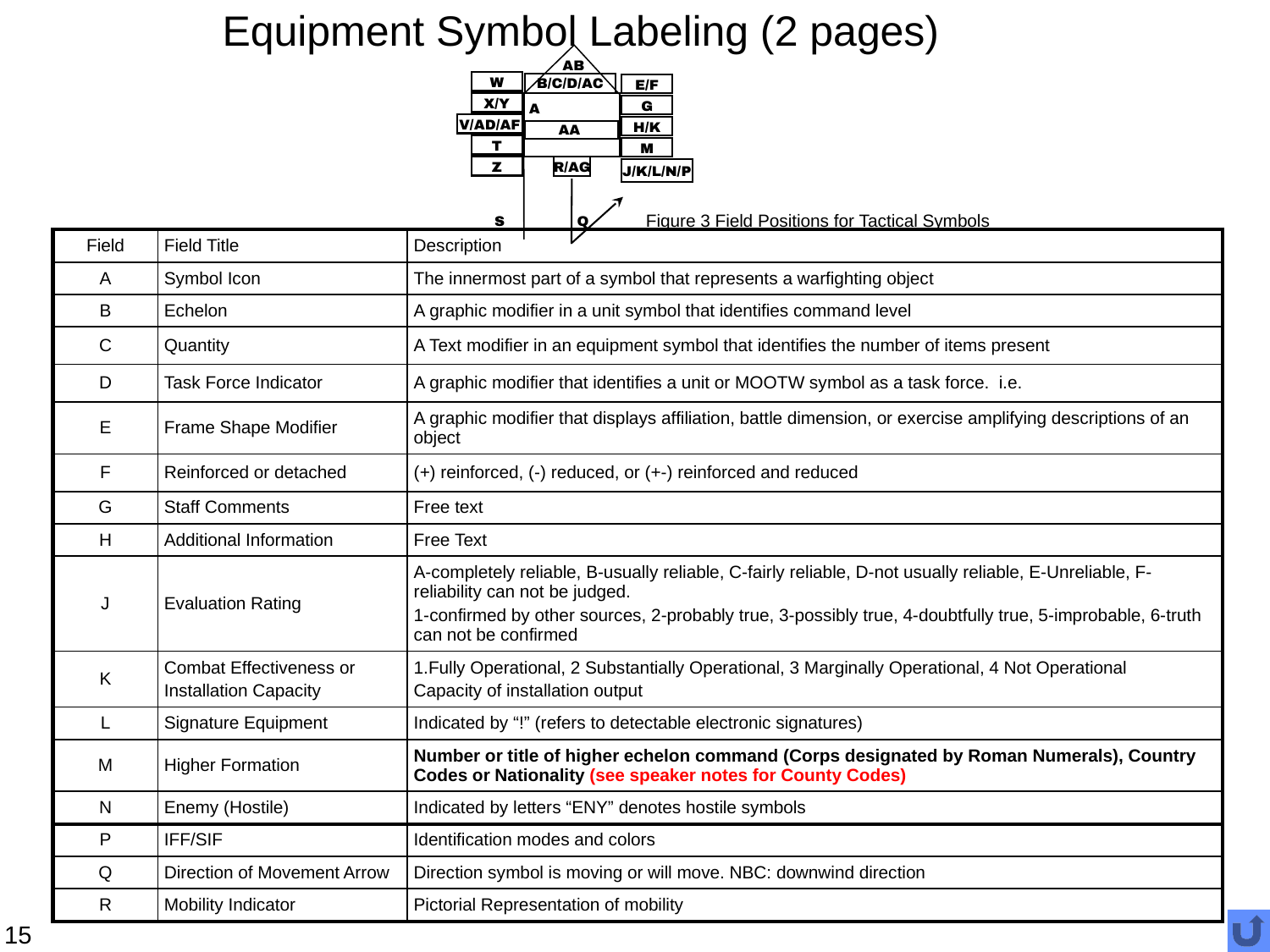

# Equipment Symbol Labeling (2 pages)

AB
W
B/C/D/AC
E/F
X/Y

A
G
V/AD/AF
H/K
AA
T
M

R/AG
Z
J/K/L/N/P

S
Q
Figure 3 Field Positions for Tactical Symbols
| Field | Field Title | Description |
| --- | --- | --- |
| A | Symbol Icon | The innermost part of a symbol that represents a warfighting object |
| B | Echelon | A graphic modifier in a unit symbol that identifies command level |
| C | Quantity | A Text modifier in an equipment symbol that identifies the number of items present |
| D | Task Force Indicator | A graphic modifier that identifies a unit or MOOTW symbol as a task force. i.e. |
| E | Frame Shape Modifier | A graphic modifier that displays affiliation, battle dimension, or exercise amplifying descriptions of an object |
| F | Reinforced or detached | (+) reinforced, (-) reduced, or (+-) reinforced and reduced |
| G | Staff Comments | Free text |
| H | Additional Information | Free Text |
| J | Evaluation Rating | A-completely reliable, B-usually reliable, C-fairly reliable, D-not usually reliable, E-Unreliable, F-reliability can not be judged. 1-confirmed by other sources, 2-probably true, 3-possibly true, 4-doubtfully true, 5-improbable, 6-truth can not be confirmed |
| K | Combat Effectiveness or Installation Capacity | 1.Fully Operational, 2 Substantially Operational, 3 Marginally Operational, 4 Not Operational Capacity of installation output |
| L | Signature Equipment | Indicated by “!” (refers to detectable electronic signatures) |
| M | Higher Formation | Number or title of higher echelon command (Corps designated by Roman Numerals), Country Codes or Nationality (see speaker notes for County Codes) |
| N | Enemy (Hostile) | Indicated by letters “ENY” denotes hostile symbols |
| P | IFF/SIF | Identification modes and colors |
| Q | Direction of Movement Arrow | Direction symbol is moving or will move. NBC: downwind direction |
| R | Mobility Indicator | Pictorial Representation of mobility |
15